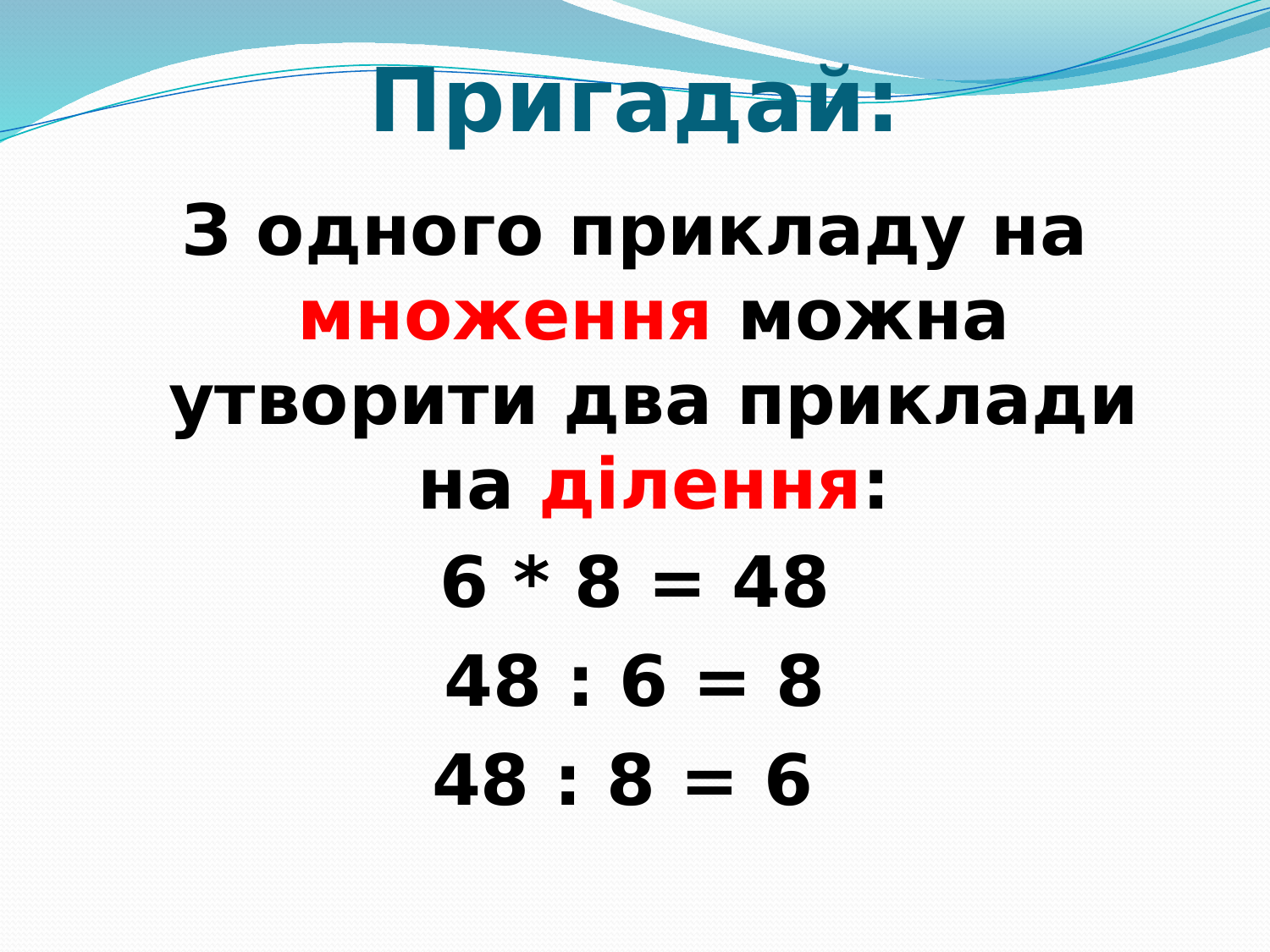

# Пригадай:
З одного прикладу на множення можна утворити два приклади на ділення:
6 * 8 = 48
48 : 6 = 8
48 : 8 = 6